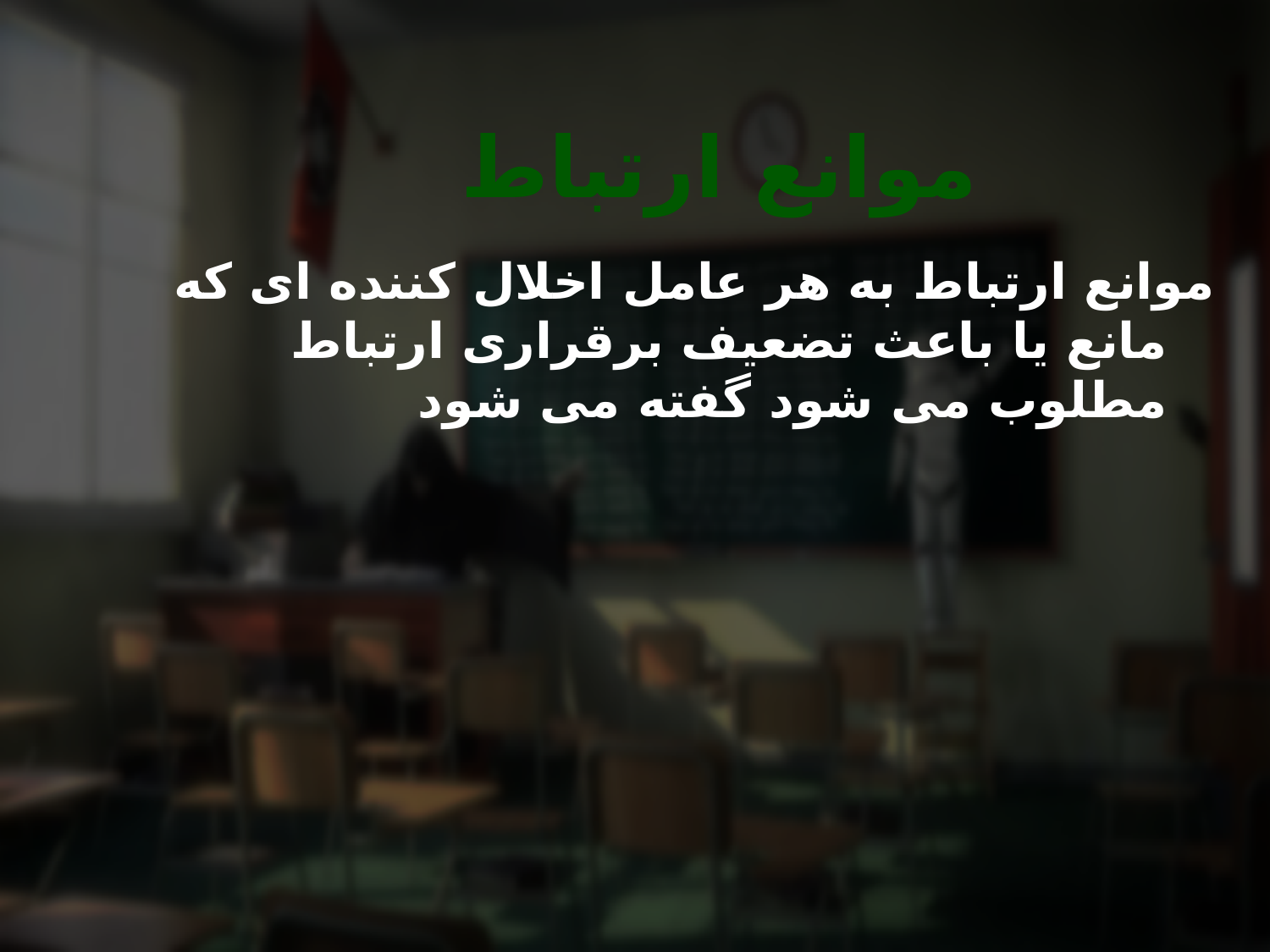

موانع ارتباط
موانع ارتباط به هر عامل اخلال کننده ای که مانع یا باعث تضعیف برقراری ارتباط مطلوب می شود گفته می شود